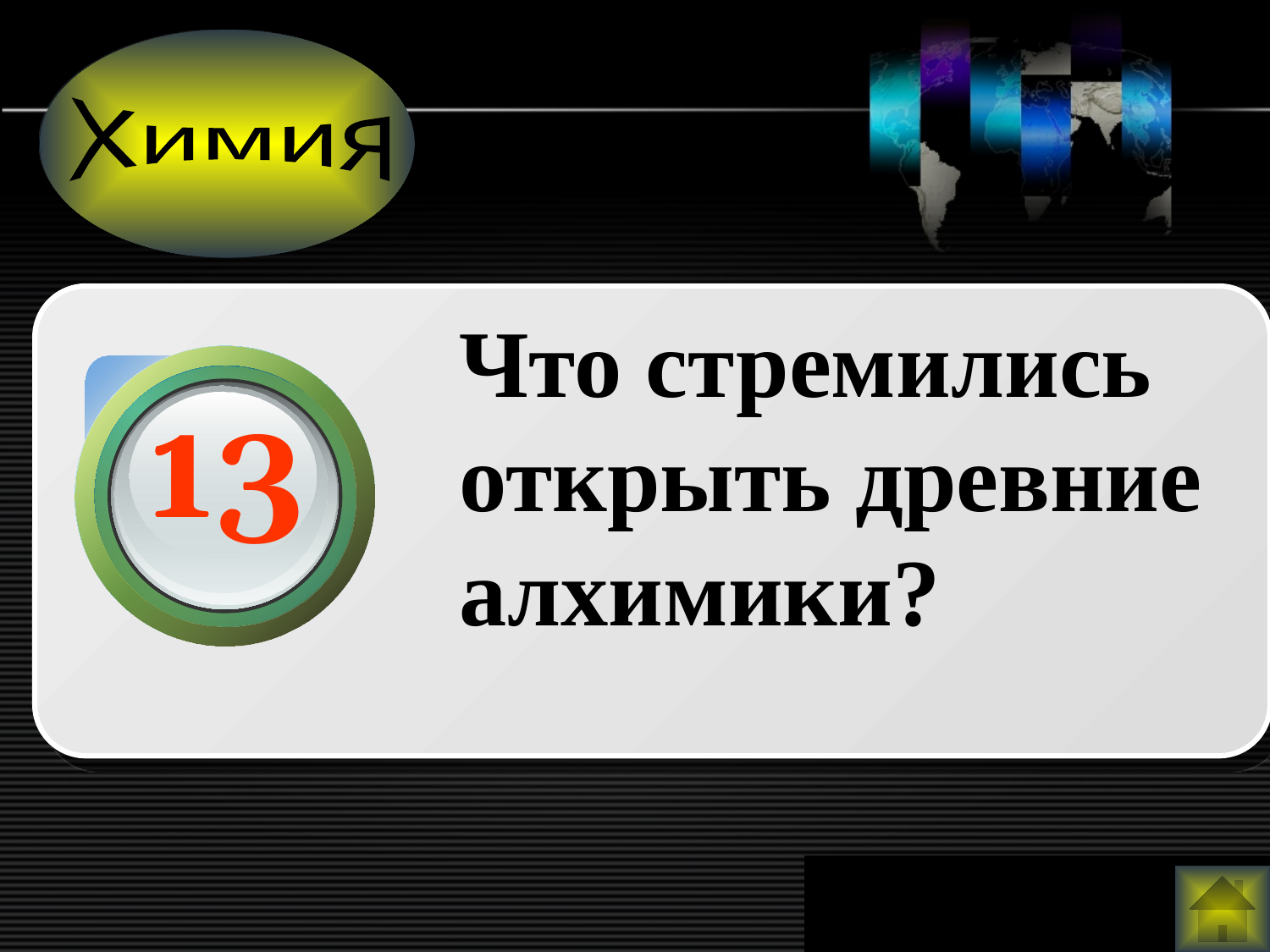

Химия

Что стремились открыть древние алхимики?

13

www.themegallery.com